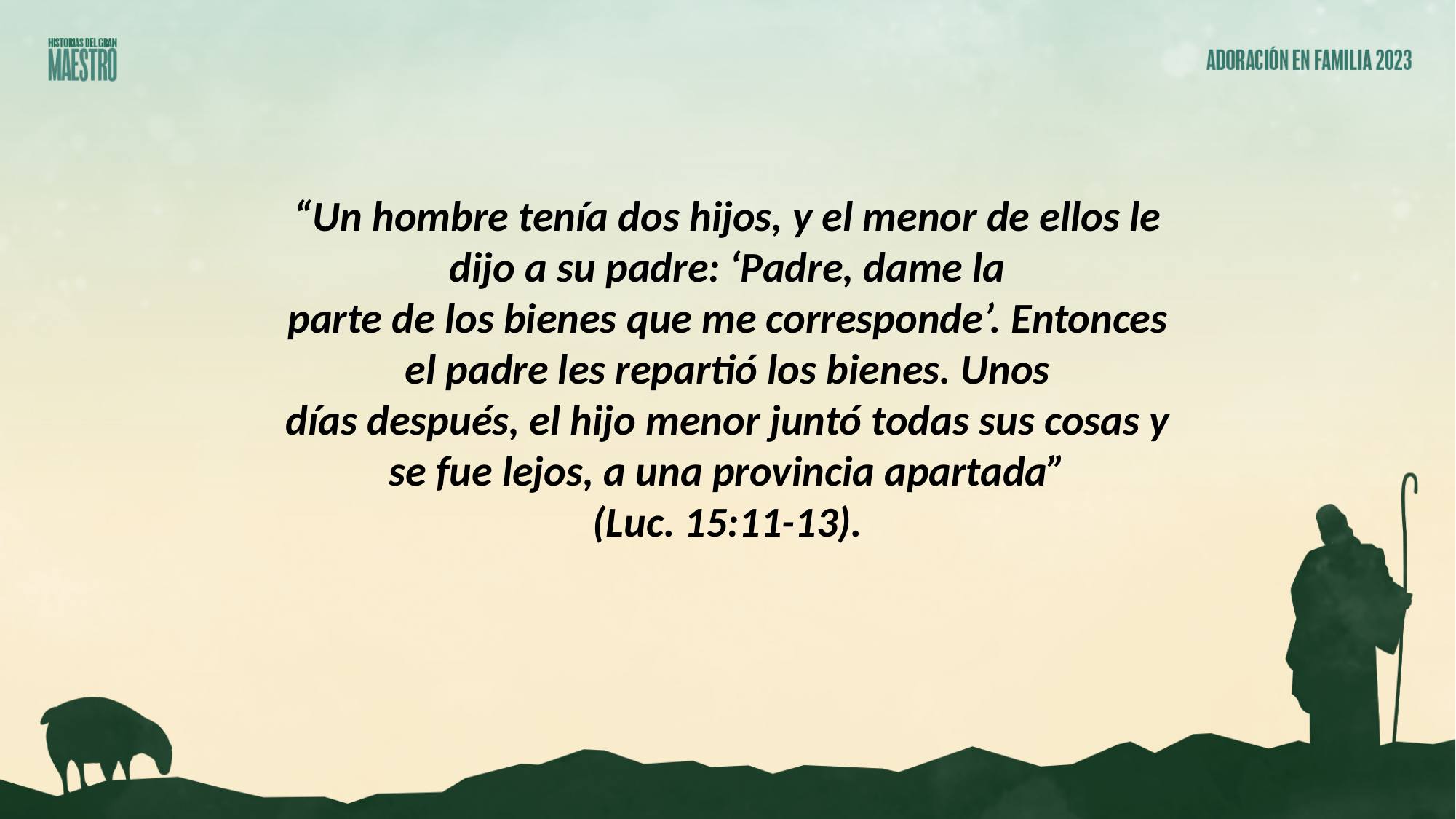

“Un hombre tenía dos hijos, y el menor de ellos le dijo a su padre: ‘Padre, dame la
parte de los bienes que me corresponde’. Entonces el padre les repartió los bienes. Unos
días después, el hijo menor juntó todas sus cosas y se fue lejos, a una provincia apartada”
(Luc. 15:11-13).